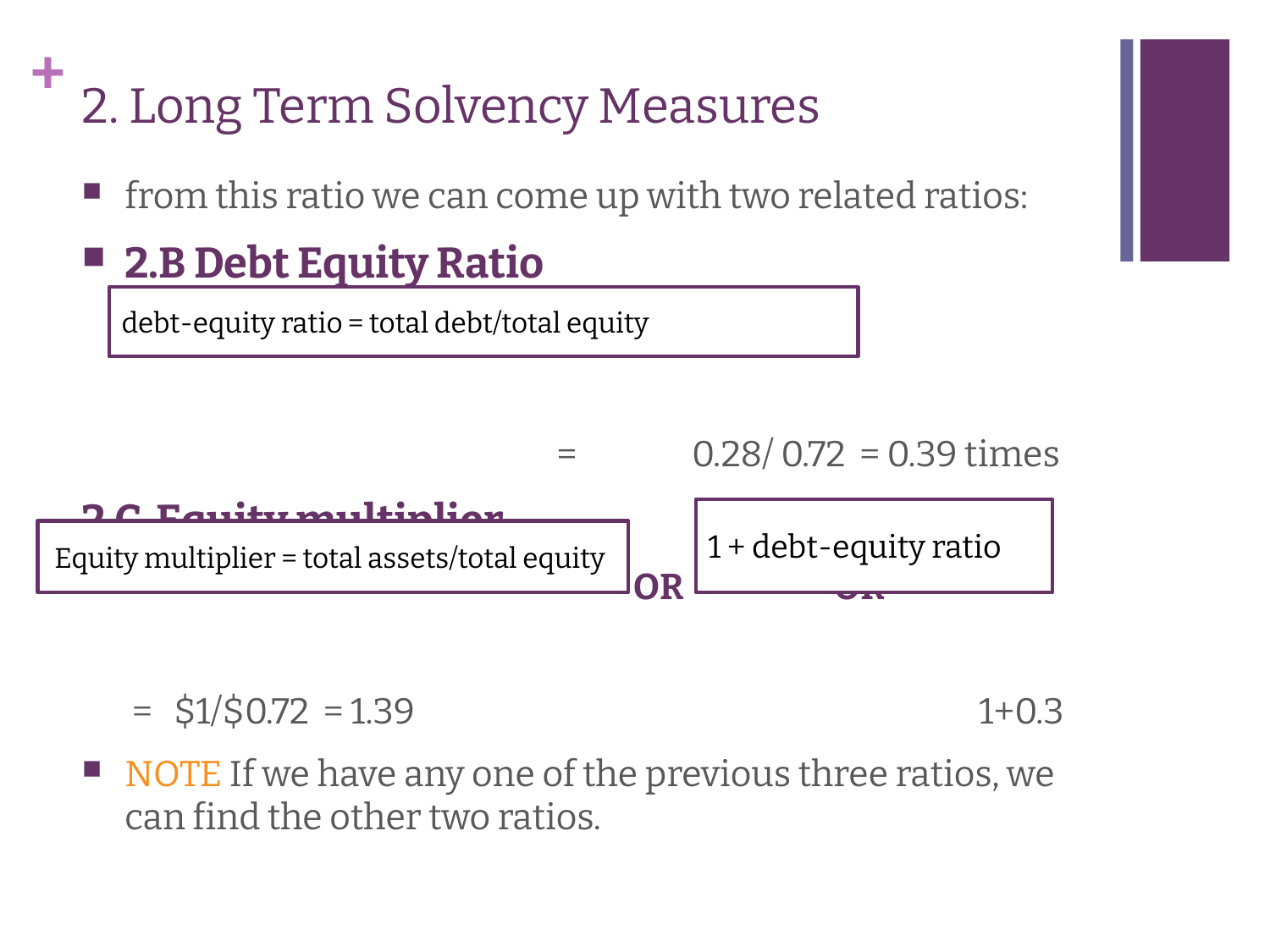

# 2. Long Term Solvency Measures
from this ratio we can come up with two related ratios:
2.B Debt Equity Ratio

                                                                  =                0.28/ 0.72  = 0.39 times
2.C  Equity multiplier
                                                                                    OR                       OR

       =   $1/$0.72  = 1.39              	                                                          1+0.3
NOTE If we have any one of the previous three ratios, we can find the other two ratios.

debt-equity ratio = total debt/total equity
1 + debt-equity ratio
Equity multiplier = total assets/total equity